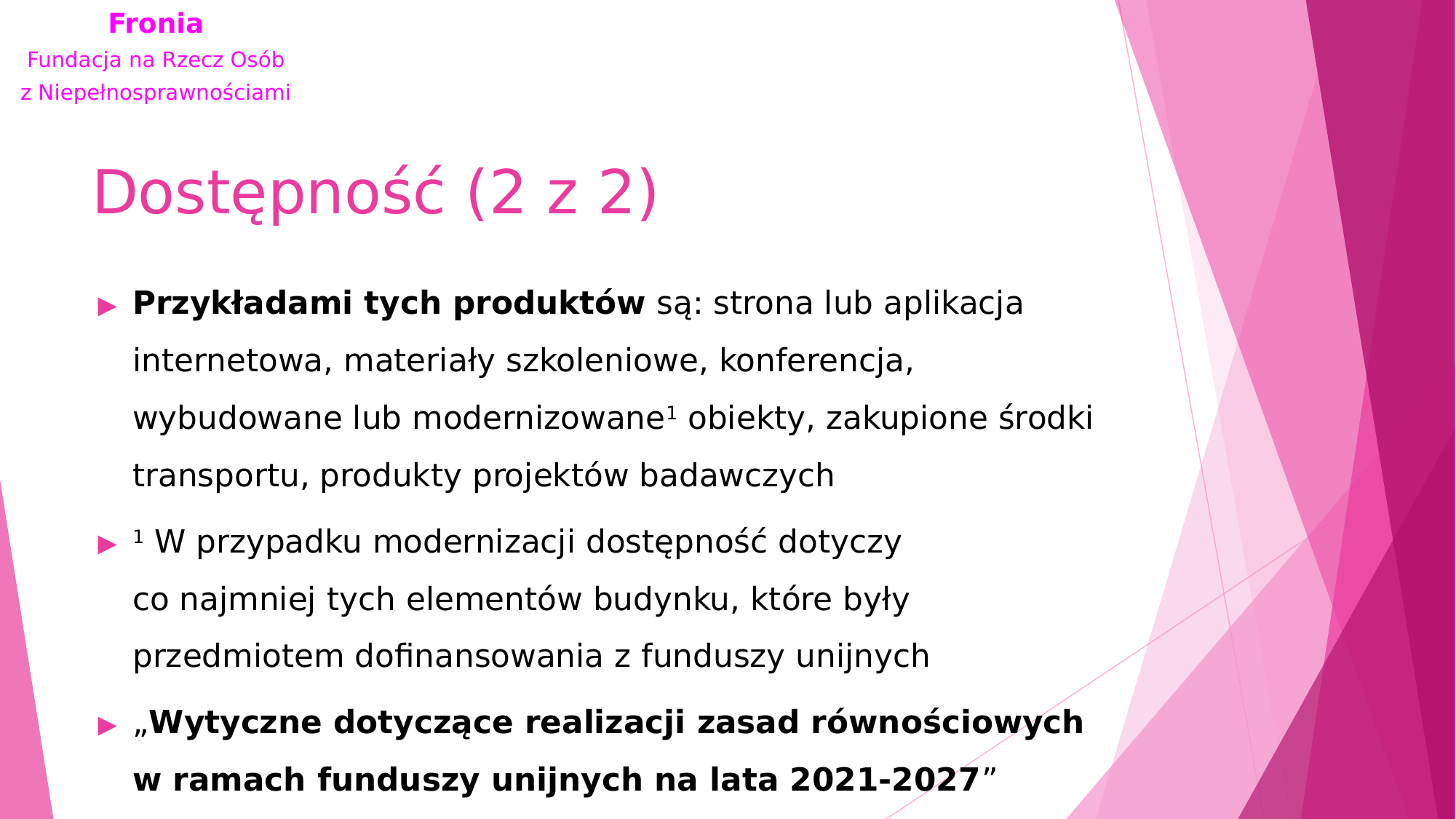

# Dostępność (2 z 2)
Przykładami tych produktów są: strona lub aplikacja internetowa, materiały szkoleniowe, konferencja, wybudowane lub modernizowane1 obiekty, zakupione środki transportu, produkty projektów badawczych
1 W przypadku modernizacji dostępność dotyczy co najmniej tych elementów budynku, które były przedmiotem dofinansowania z funduszy unijnych
„Wytyczne dotyczące realizacji zasad równościowych w ramach funduszy unijnych na lata 2021-2027”